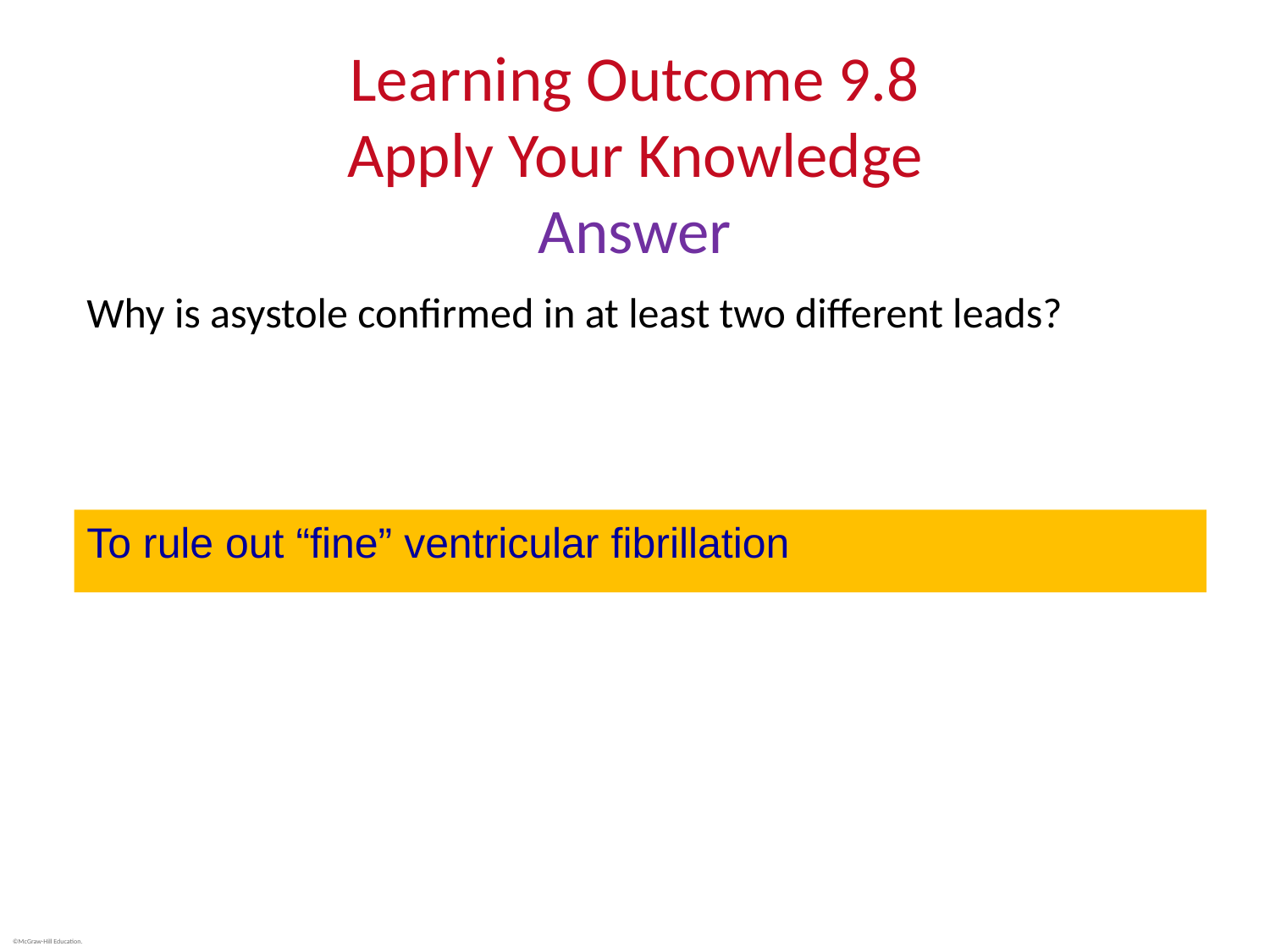

# Learning Outcome 9.8 Apply Your Knowledge Answer
Why is asystole confirmed in at least two different leads?
To rule out “fine” ventricular fibrillation